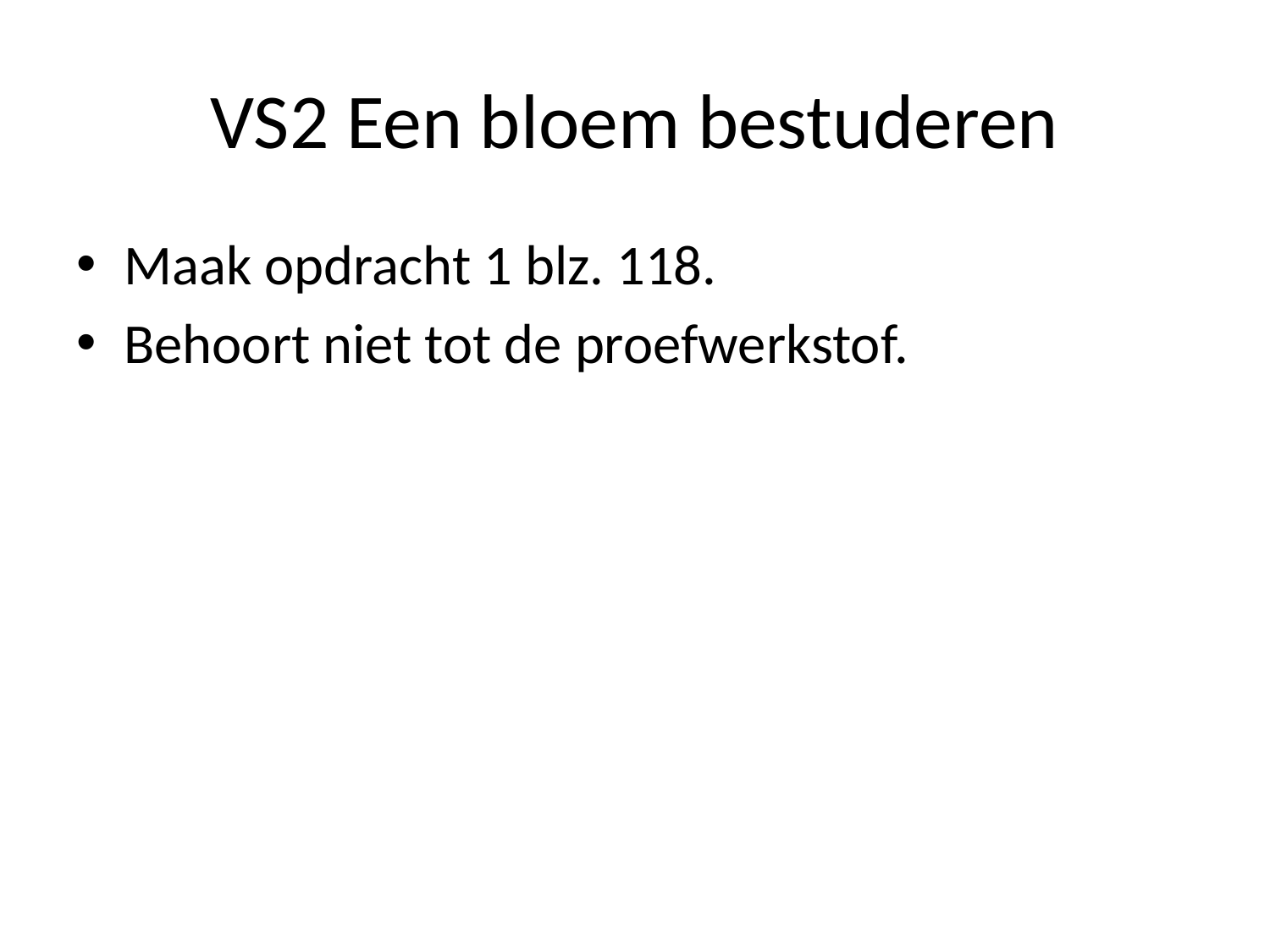

# VS2 Een bloem bestuderen
Maak opdracht 1 blz. 118.
Behoort niet tot de proefwerkstof.